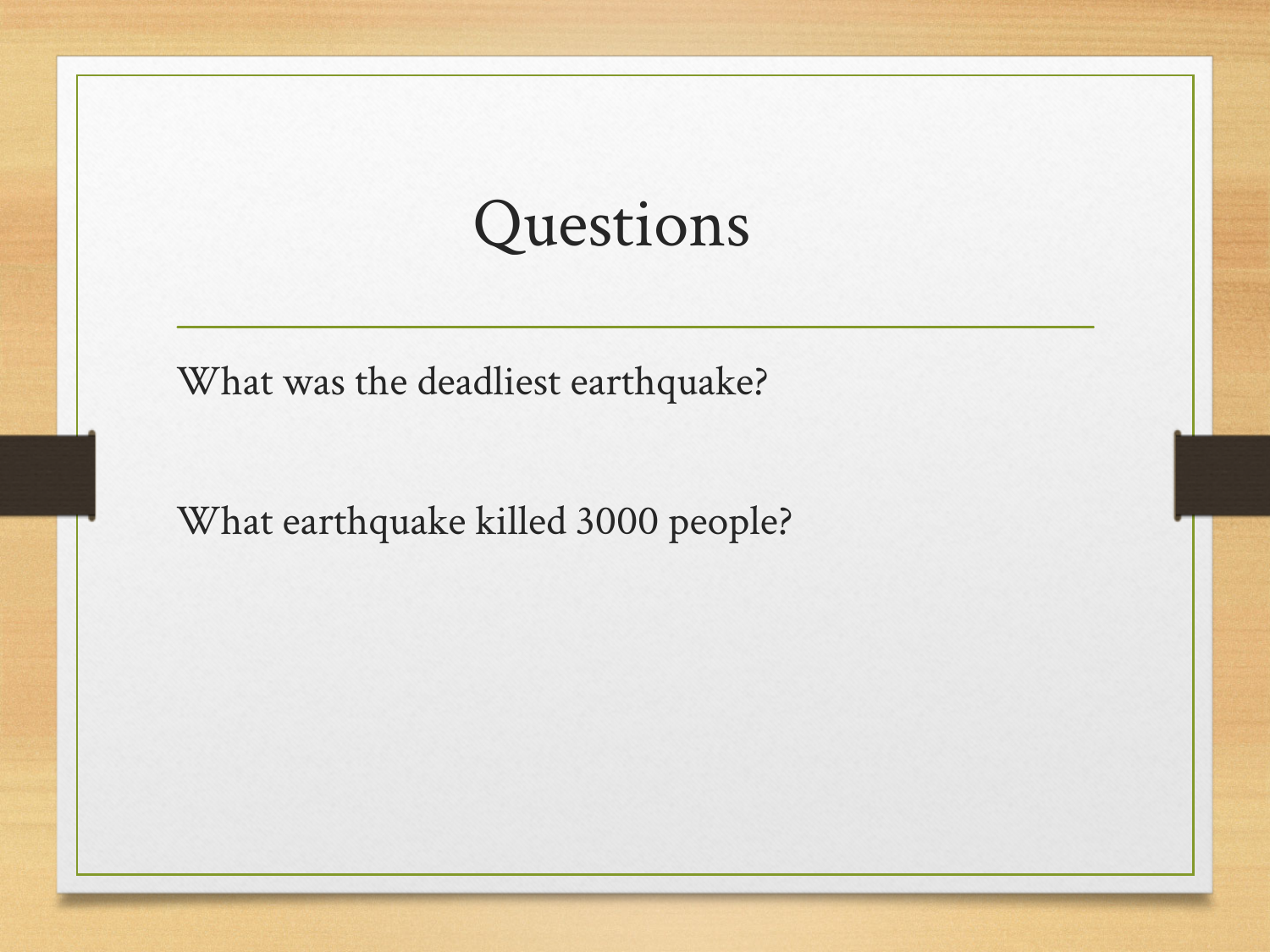

# Questions
What was the deadliest earthquake?

What earthquake killed 3000 people?